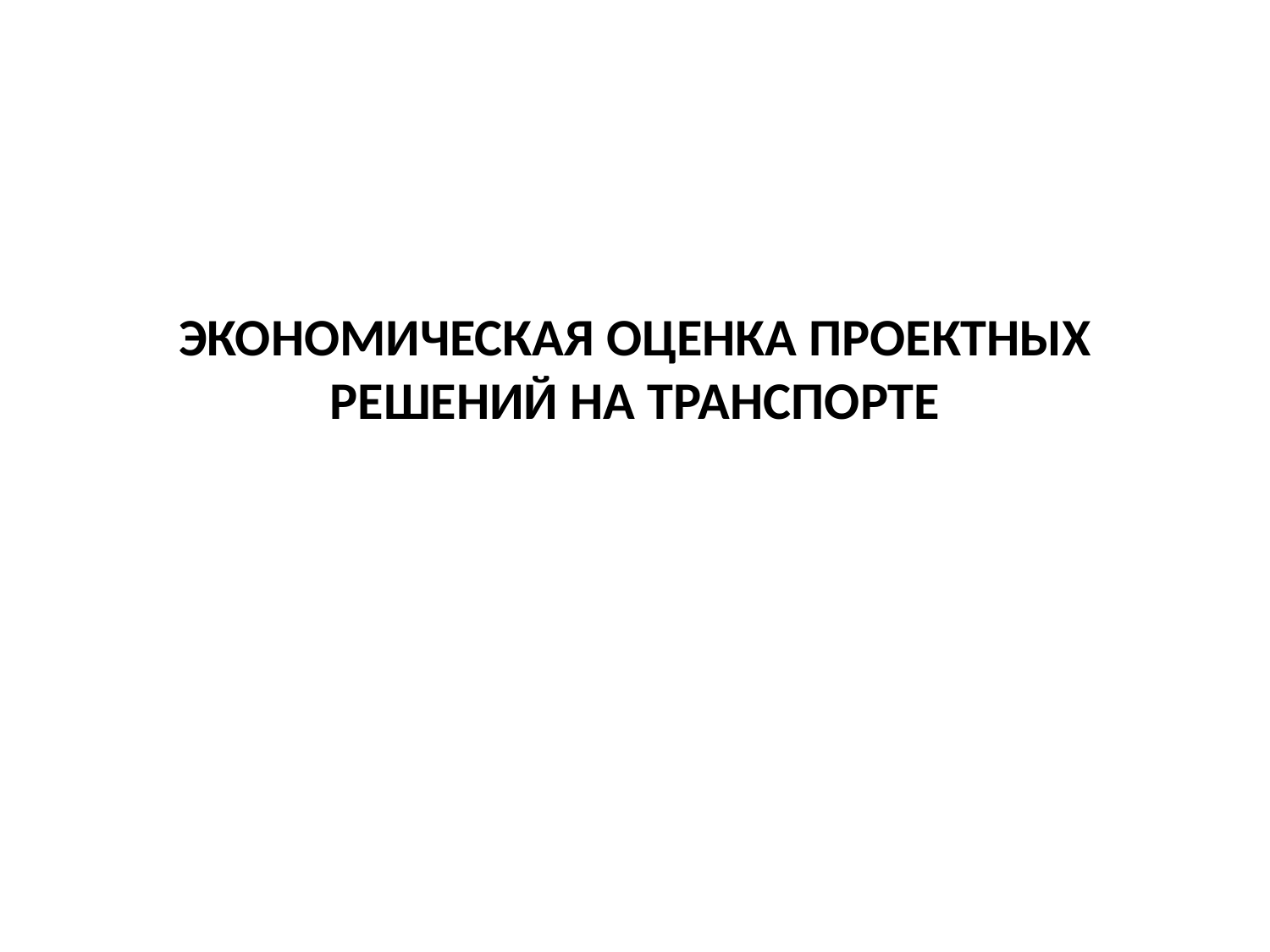

# ЭКОНОМИЧЕСКАЯ ОЦЕНКА ПРОЕКТНЫХ РЕШЕНИЙ НА ТРАНСПОРТЕ